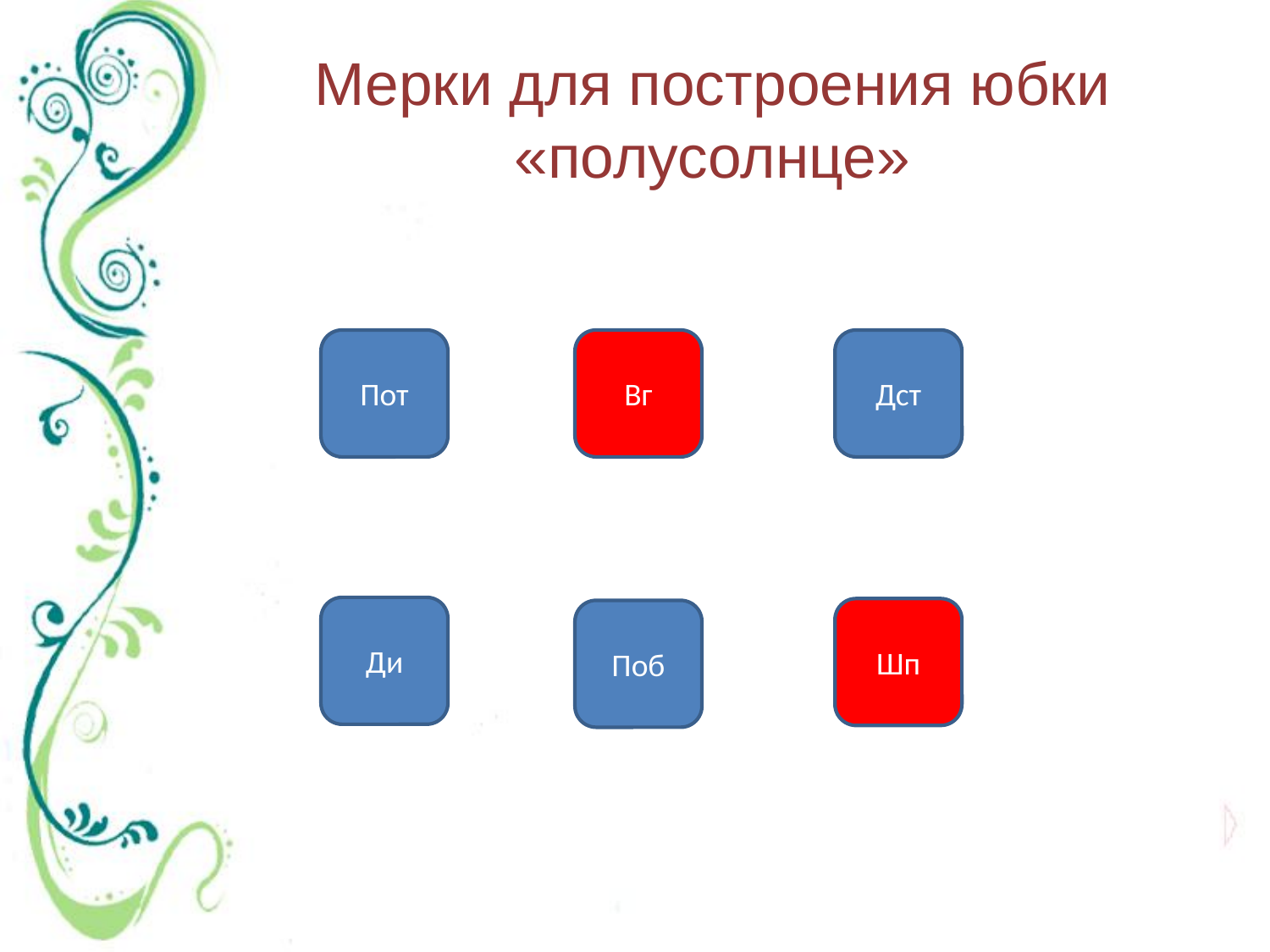

# Мерки для построения юбки «полусолнце»
Пот
Вг
Дст
Ди
Шп
Поб